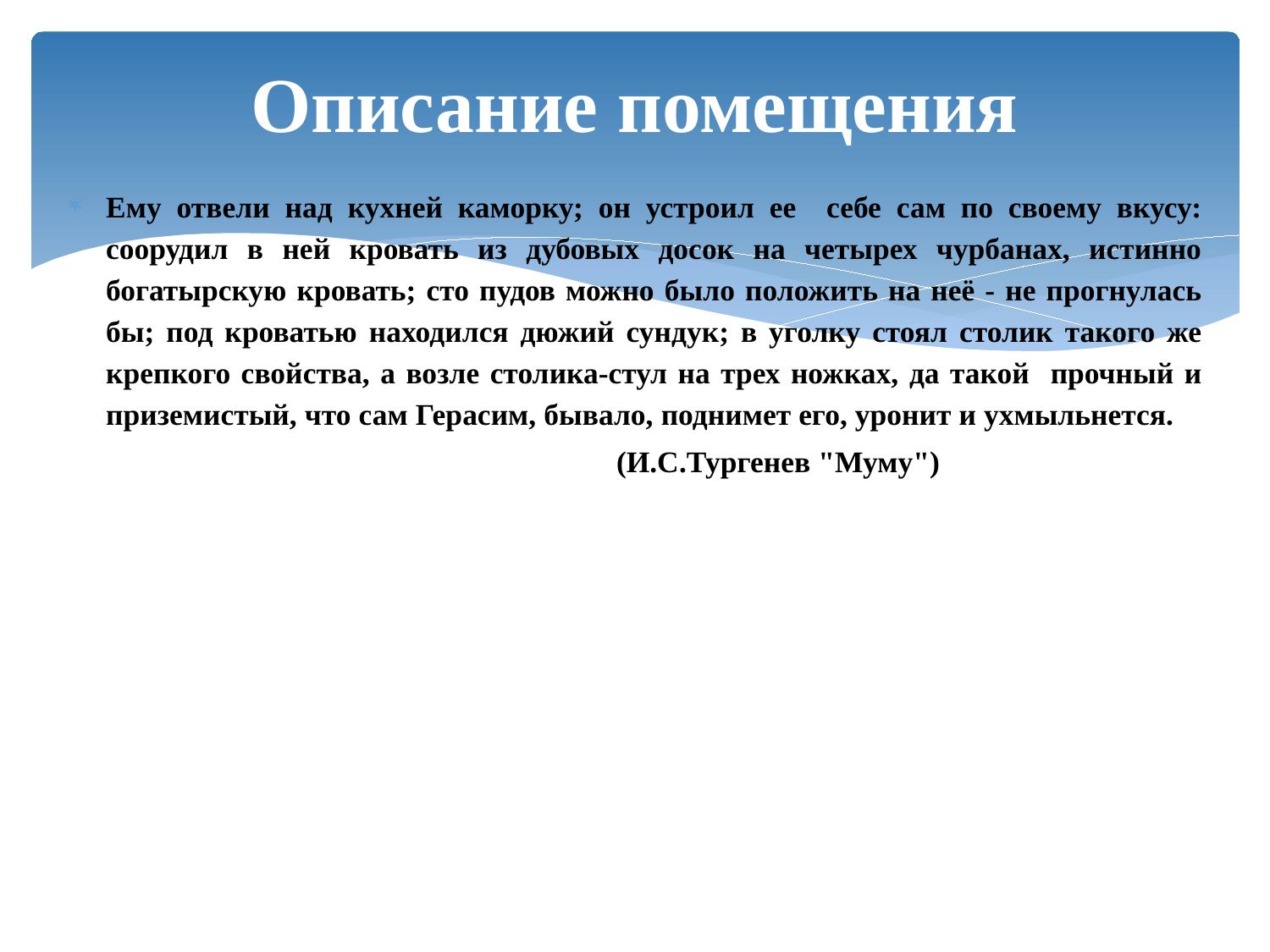

# Описание помещения
Ему отвели над кухней каморку; он устроил ее  себе сам по своему вкусу: соорудил в ней кровать из дубовых досок на четырех чурбанах, истинно богатырскую кровать; сто пудов можно было положить на неё - не прогнулась бы; под кроватью находился дюжий сундук; в уголку стоял столик такого же крепкого свойства, а возле столика-стул на трех ножках, да такой  прочный и приземистый, что сам Герасим, бывало, поднимет его, уронит и ухмыльнется.
                                                                        (И.С.Тургенев "Муму")